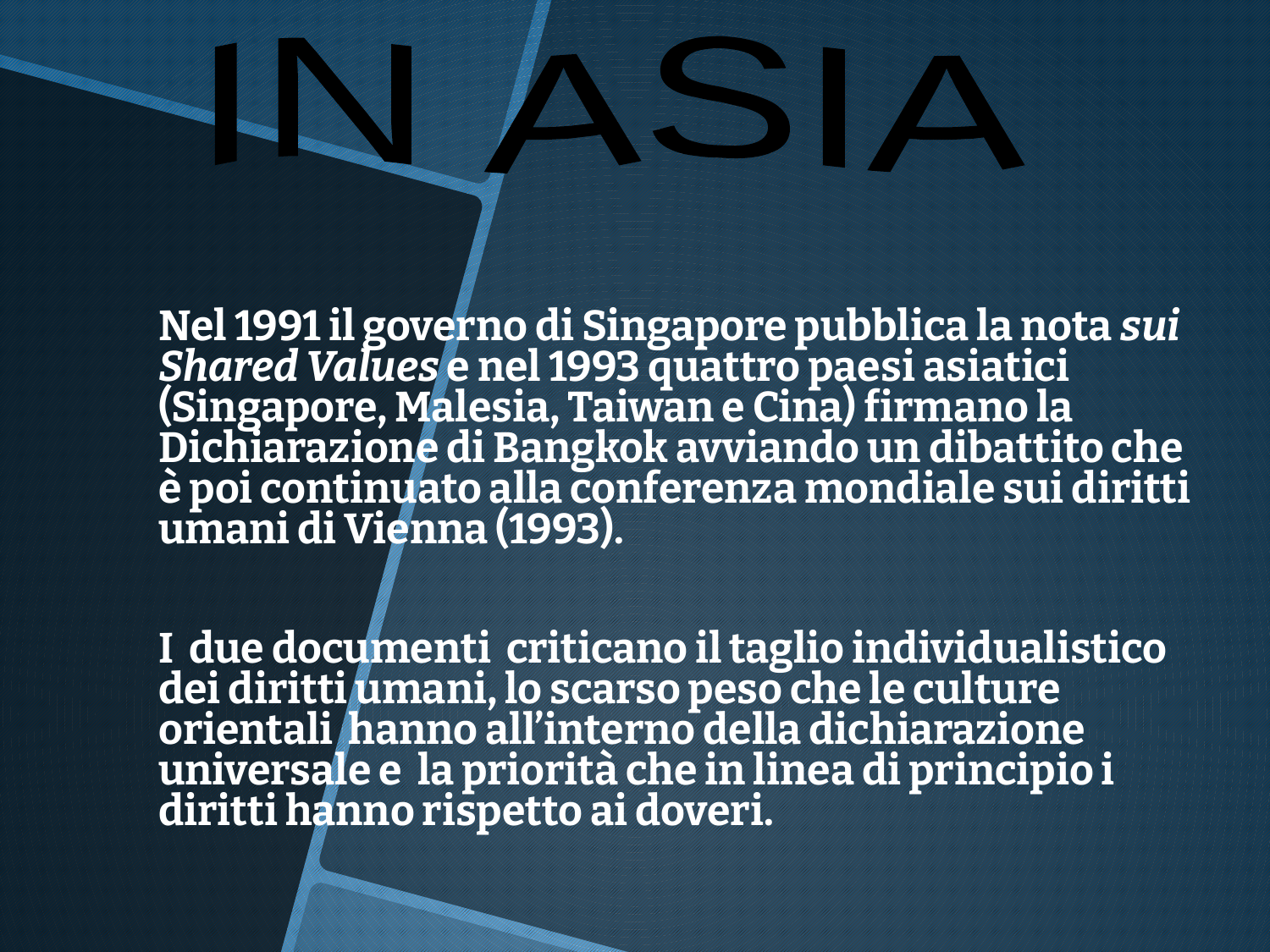

IN ASIA
 	Nel 1991 il governo di Singapore pubblica la nota sui Shared Values e nel 1993 quattro paesi asiatici (Singapore, Malesia, Taiwan e Cina) firmano la Dichiarazione di Bangkok avviando un dibattito che è poi continuato alla conferenza mondiale sui diritti umani di Vienna (1993).

	I  due documenti  criticano il taglio individualistico dei diritti umani, lo scarso peso che le culture orientali  hanno all’interno della dichiarazione universale e  la priorità che in linea di principio i diritti hanno rispetto ai doveri.